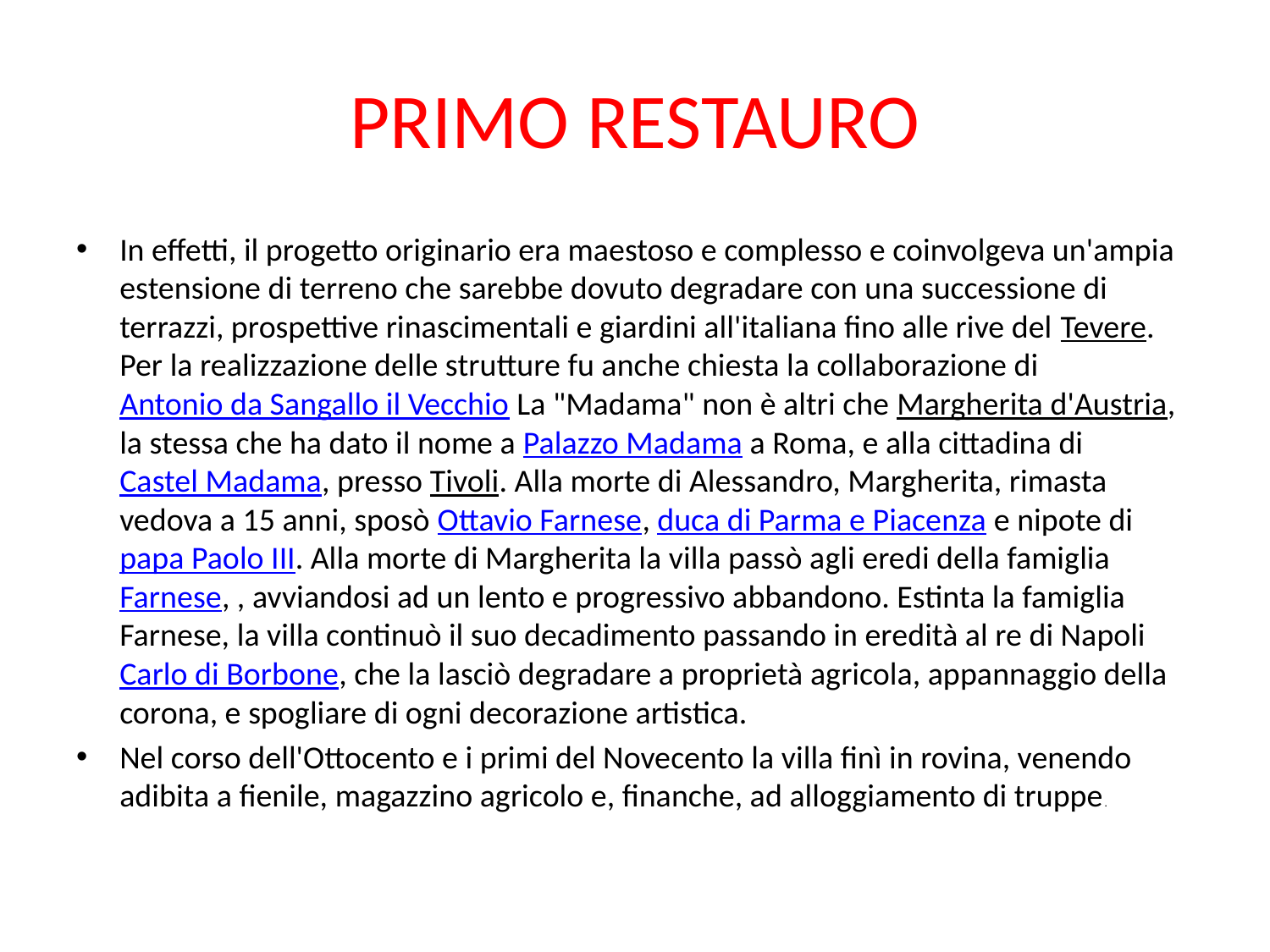

# PRIMO RESTAURO
In effetti, il progetto originario era maestoso e complesso e coinvolgeva un'ampia estensione di terreno che sarebbe dovuto degradare con una successione di terrazzi, prospettive rinascimentali e giardini all'italiana fino alle rive del Tevere. Per la realizzazione delle strutture fu anche chiesta la collaborazione di Antonio da Sangallo il Vecchio La "Madama" non è altri che Margherita d'Austria, la stessa che ha dato il nome a Palazzo Madama a Roma, e alla cittadina di Castel Madama, presso Tivoli. Alla morte di Alessandro, Margherita, rimasta vedova a 15 anni, sposò Ottavio Farnese, duca di Parma e Piacenza e nipote di papa Paolo III. Alla morte di Margherita la villa passò agli eredi della famiglia Farnese, , avviandosi ad un lento e progressivo abbandono. Estinta la famiglia Farnese, la villa continuò il suo decadimento passando in eredità al re di Napoli Carlo di Borbone, che la lasciò degradare a proprietà agricola, appannaggio della corona, e spogliare di ogni decorazione artistica.
Nel corso dell'Ottocento e i primi del Novecento la villa finì in rovina, venendo adibita a fienile, magazzino agricolo e, finanche, ad alloggiamento di truppe.